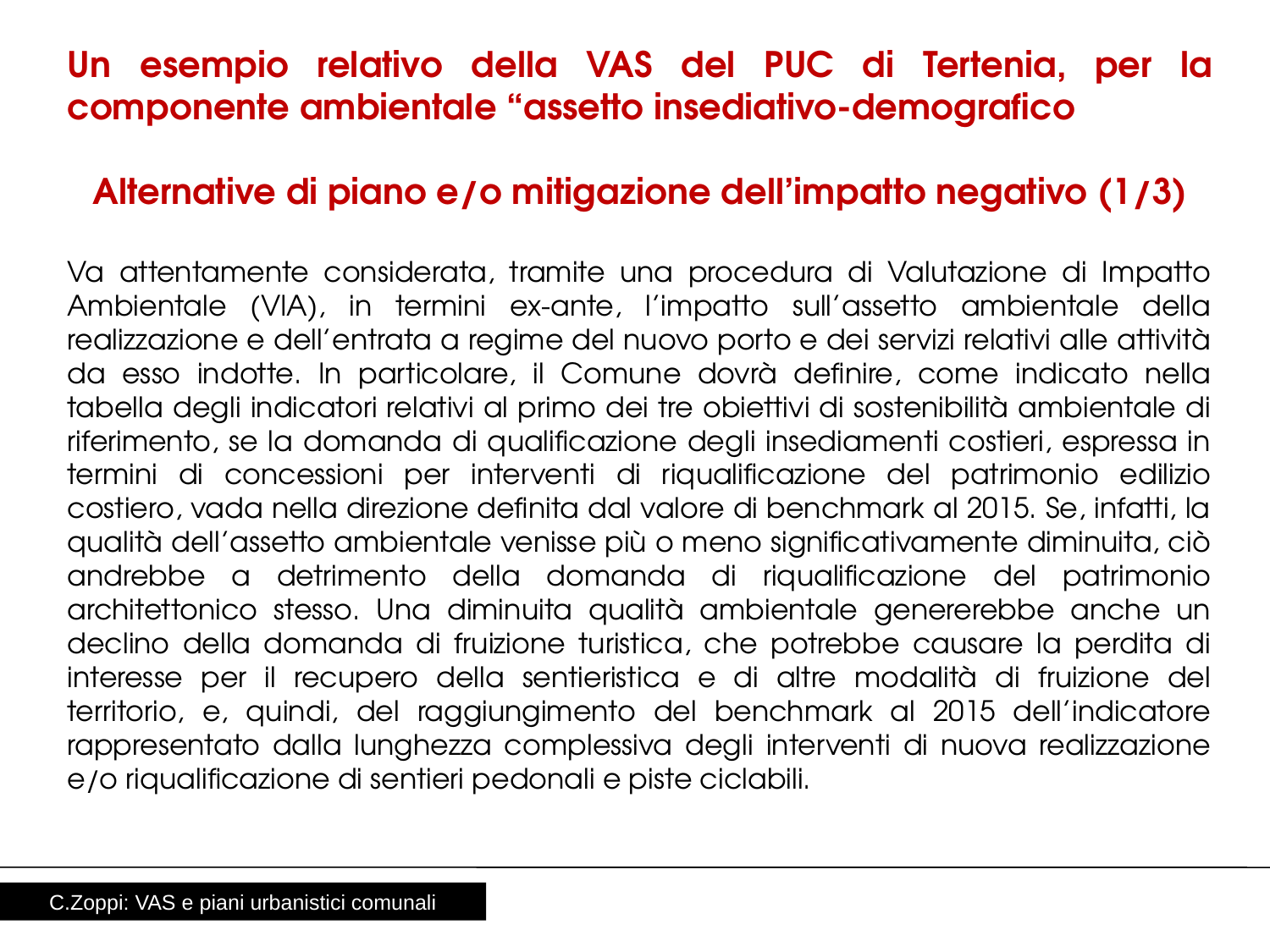

Un esempio relativo della VAS del PUC di Tertenia, per la componente ambientale “assetto insediativo-demografico

Alternative di piano e/o mitigazione dell’impatto negativo (1/3)

Va attentamente considerata, tramite una procedura di Valutazione di Impatto Ambientale (VIA), in termini ex-ante, l’impatto sull’assetto ambientale della realizzazione e dell’entrata a regime del nuovo porto e dei servizi relativi alle attività da esso indotte. In particolare, il Comune dovrà definire, come indicato nella tabella degli indicatori relativi al primo dei tre obiettivi di sostenibilità ambientale di riferimento, se la domanda di qualificazione degli insediamenti costieri, espressa in termini di concessioni per interventi di riqualificazione del patrimonio edilizio costiero, vada nella direzione definita dal valore di benchmark al 2015. Se, infatti, la qualità dell’assetto ambientale venisse più o meno significativamente diminuita, ciò andrebbe a detrimento della domanda di riqualificazione del patrimonio architettonico stesso. Una diminuita qualità ambientale genererebbe anche un declino della domanda di fruizione turistica, che potrebbe causare la perdita di interesse per il recupero della sentieristica e di altre modalità di fruizione del territorio, e, quindi, del raggiungimento del benchmark al 2015 dell’indicatore rappresentato dalla lunghezza complessiva degli interventi di nuova realizzazione e/o riqualificazione di sentieri pedonali e piste ciclabili.